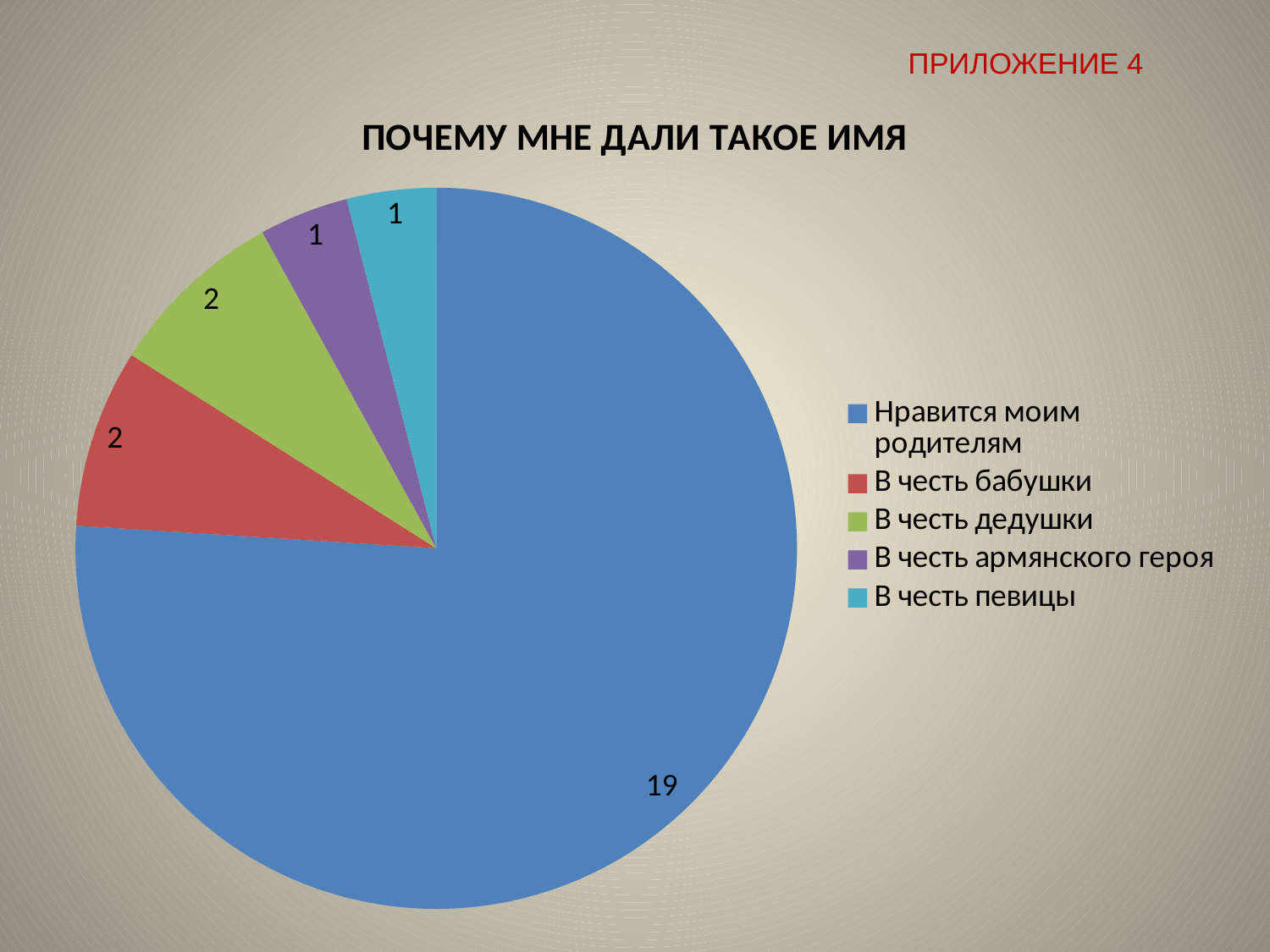

# ПРИЛОЖЕНИЕ 4

### Chart:

| Category | ПОЧЕМУ МНЕ ДАЛИ ТАКОЕ ИМЯ |
|---|---|
| Нравится моим родителям | 19.0 |
| В честь бабушки | 2.0 |
| В честь дедушки  | 2.0 |
| В честь армянского героя | 1.0 |
| В честь певицы  | 1.0 |